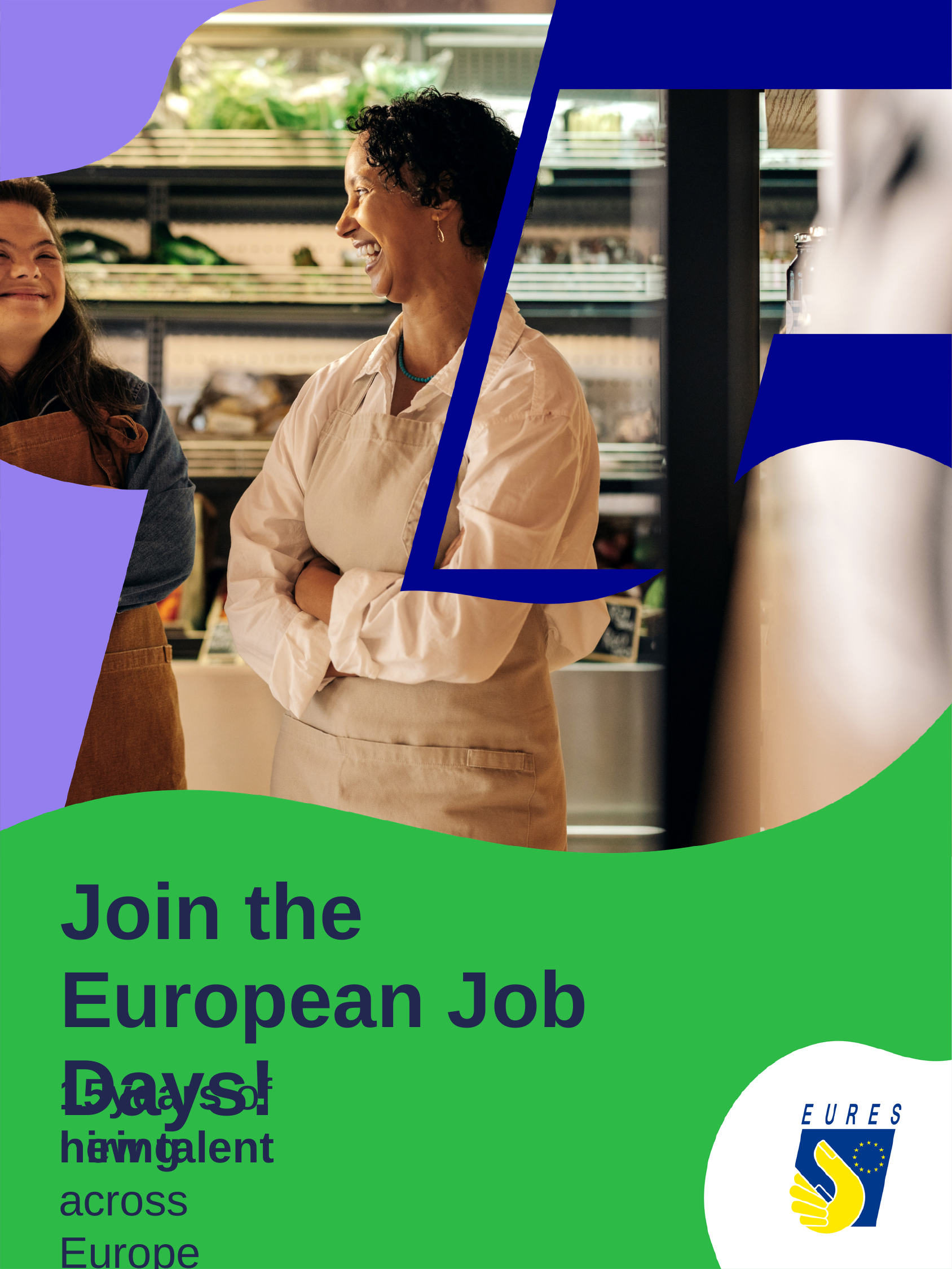

Join the
European Job Days!

15years of hiring
new talent across Europe